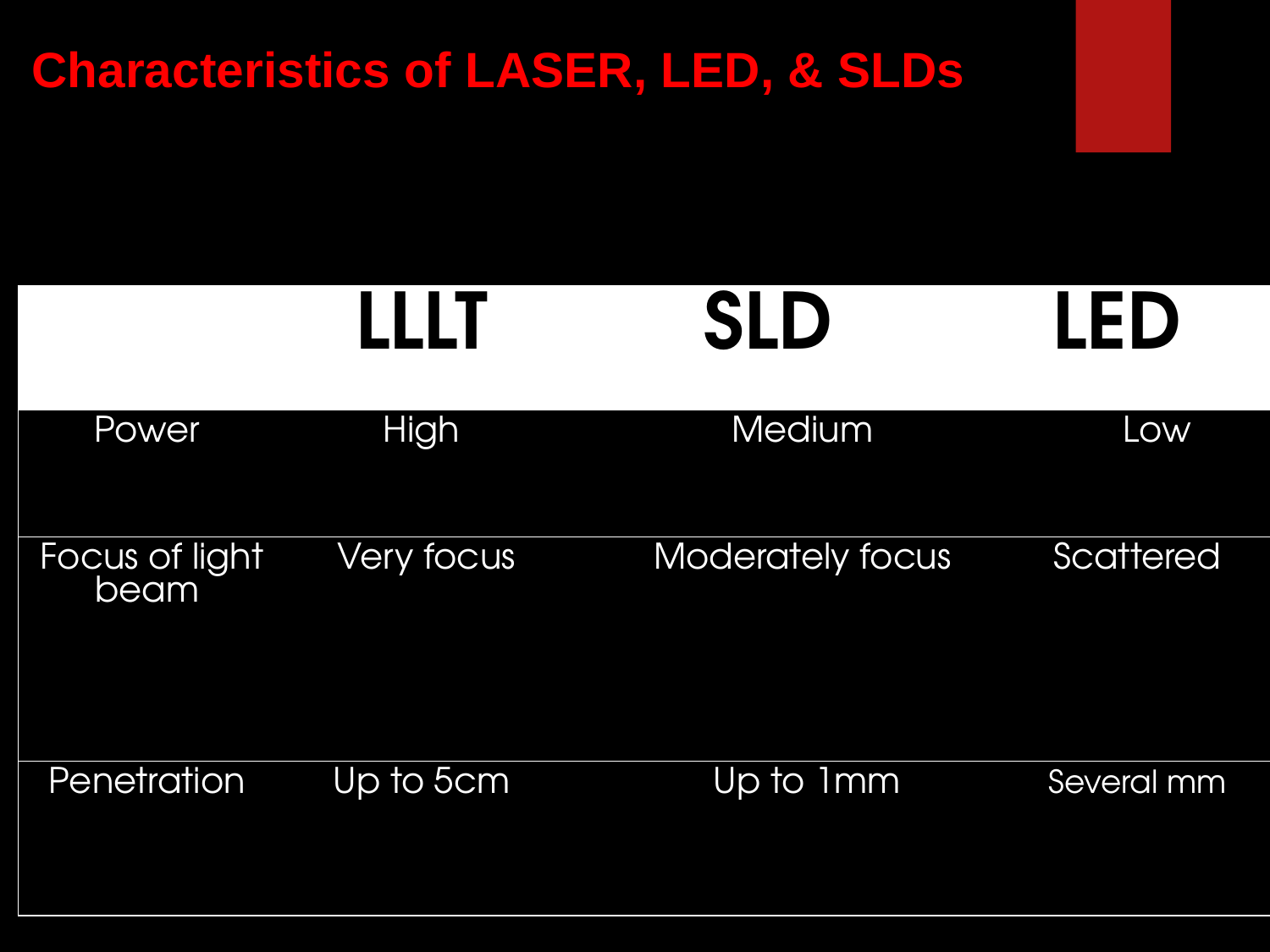

# Characteristics of LASER, LED, & SLDs
|  | LLLT | SLD | LED |
| --- | --- | --- | --- |
| Power | High | Medium | Low |
| Focus of light beam | Very focus | Moderately focus | Scattered |
| Penetration | Up to 5cm | Up to 1mm | Several mm |